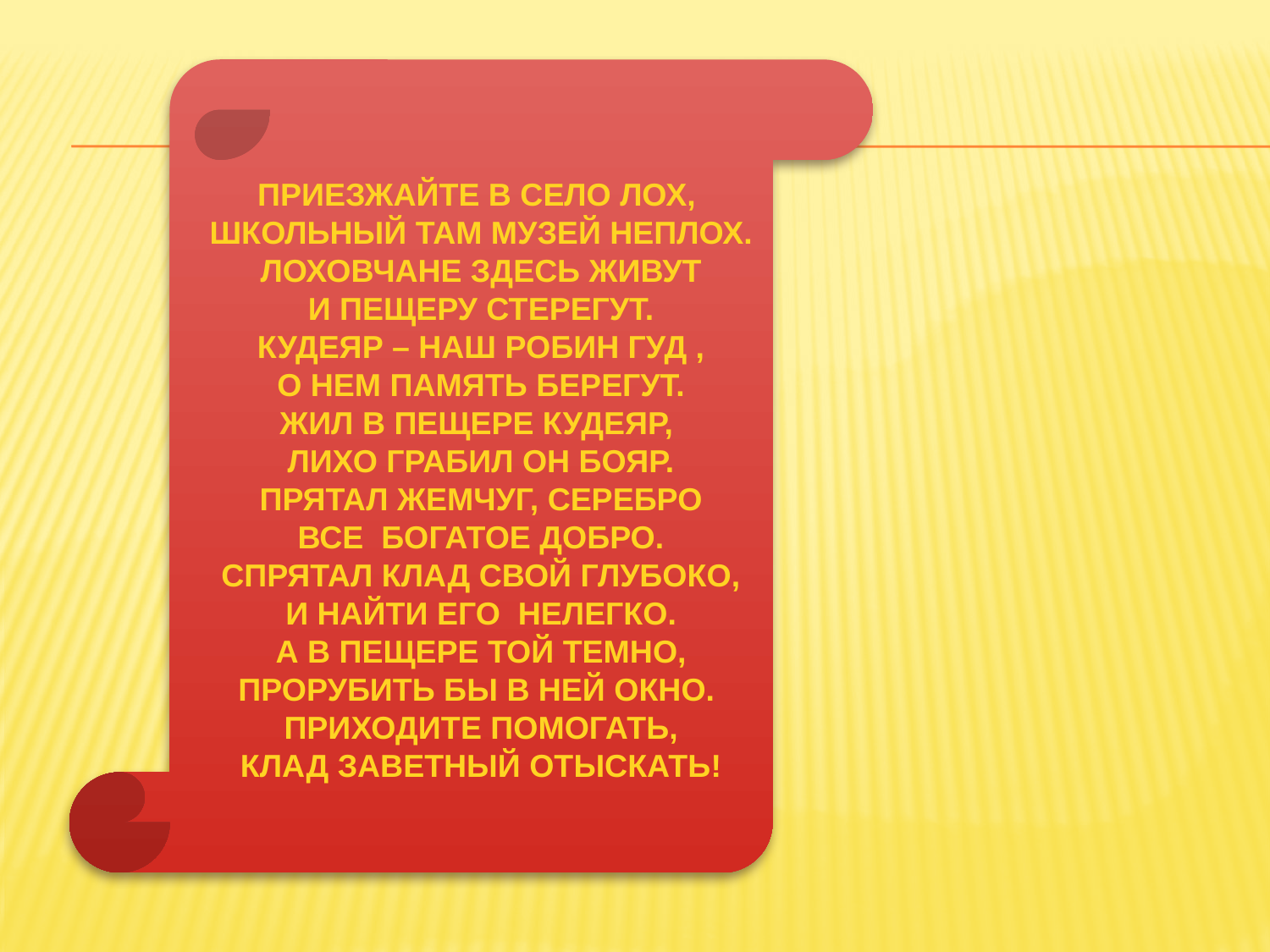

Приезжайте в село Лох,
Школьный там музей неплох.
Лоховчане здесь живут
И пещеру стерегут.
Кудеяр – наш Робин Гуд ,
О нем память берегут.
Жил в пещере Кудеяр,
Лихо грабил он бояр.
Прятал жемчуг, серебро
Все  богатое добро.
Спрятал клад свой глубоко,
И найти его  нелегко.
А в пещере той темно,
Прорубить бы в ней окно.
Приходите помогать,
Клад заветный отыскать!